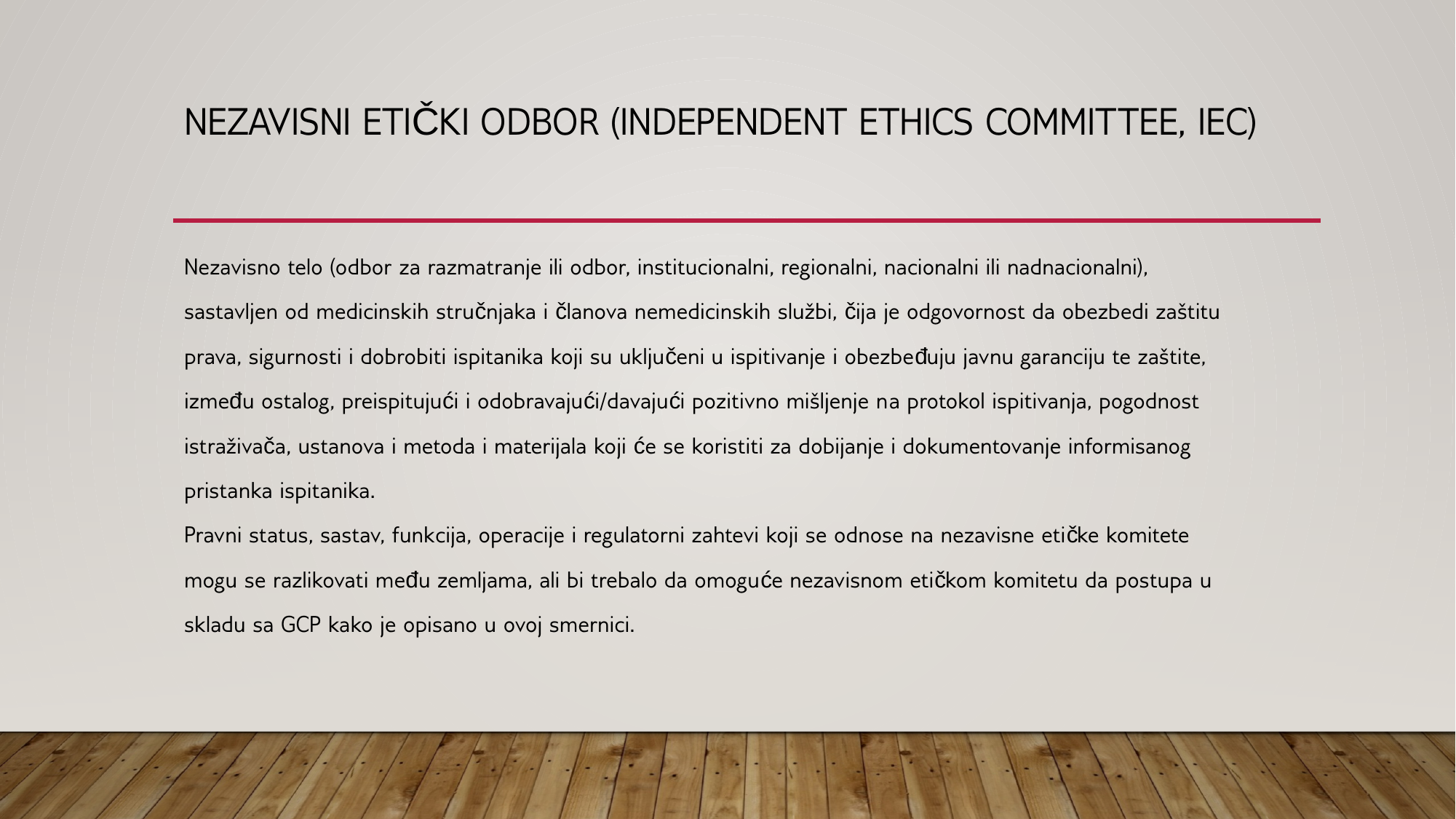

# Nezavisni Etički odbor (Independent Ethics Committee, IEC)
Nezavisno telo (odbor za razmatranje ili odbor, institucionalni, regionalni, nacionalni ili nadnacionalni),
sastavljen od medicinskih stručnjaka i članova nemedicinskih službi, čija je odgovornost da obezbedi zaštitu
prava, sigurnosti i dobrobiti ispitanika koji su uključeni u ispitivanje i obezbeđuju javnu garanciju te zaštite,
između ostalog, preispitujući i odobravajući/davajući pozitivno mišljenje na protokol ispitivanja, pogodnost
istraživača, ustanova i metoda i materijala koji će se koristiti za dobijanje i dokumentovanje informisanog
pristanka ispitanika.
Pravni status, sastav, funkcija, operacije i regulatorni zahtevi koji se odnose na nezavisne etičke komitete
mogu se razlikovati među zemljama, ali bi trebalo da omoguće nezavisnom etičkom komitetu da postupa u
skladu sa GCP kako je opisano u ovoj smernici.